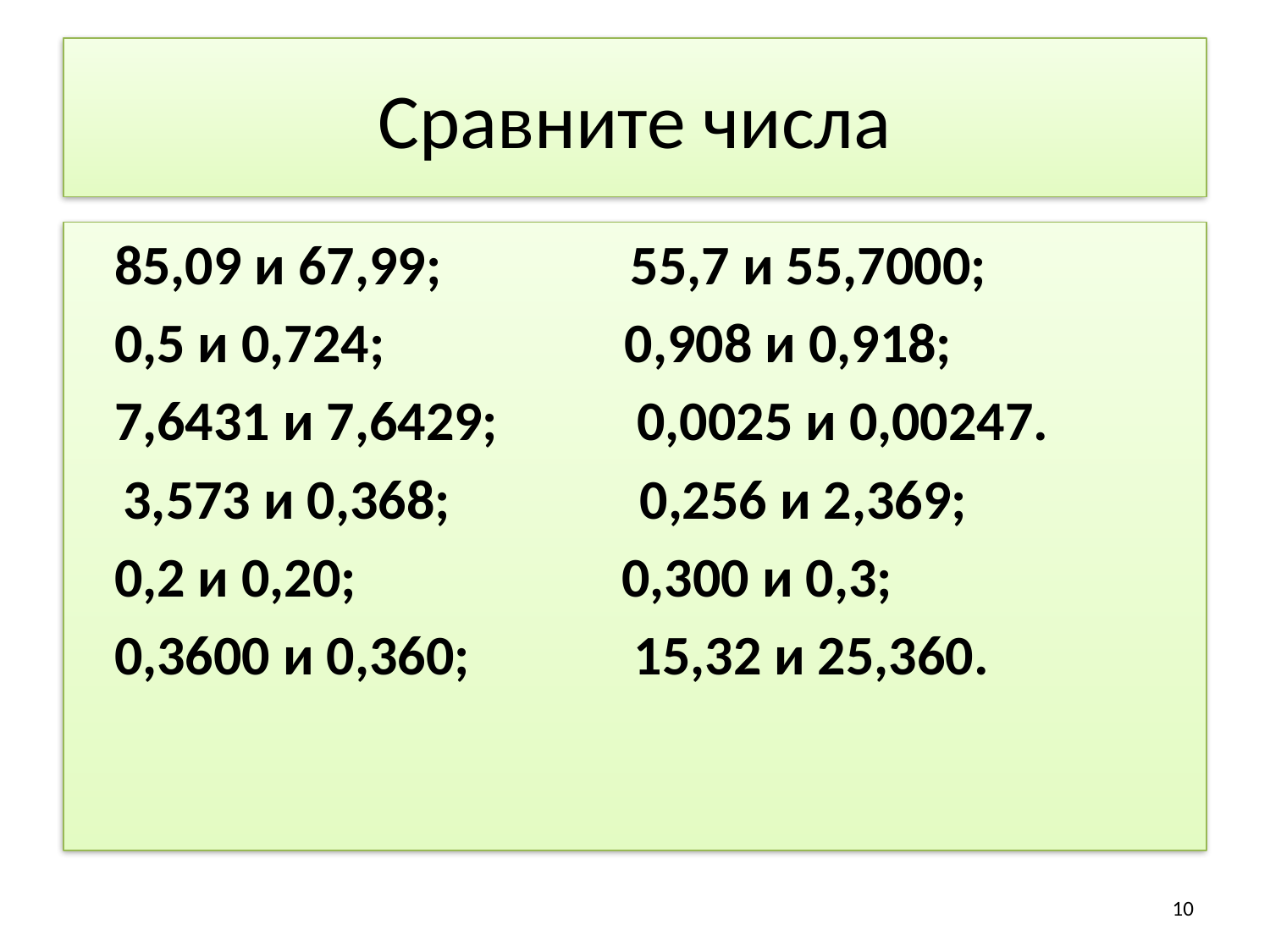

# Сравните числа
   85,09 и 67,99;               55,7 и 55,7000;
   0,5 и 0,724;                   0,908 и 0,918;
   7,6431 и 7,6429;           0,0025 и 0,00247.
	3,573 и 0,368;               0,256 и 2,369;
   0,2 и 0,20;                     0,300 и 0,3;
   0,3600 и 0,360;             15,32 и 25,360.

10